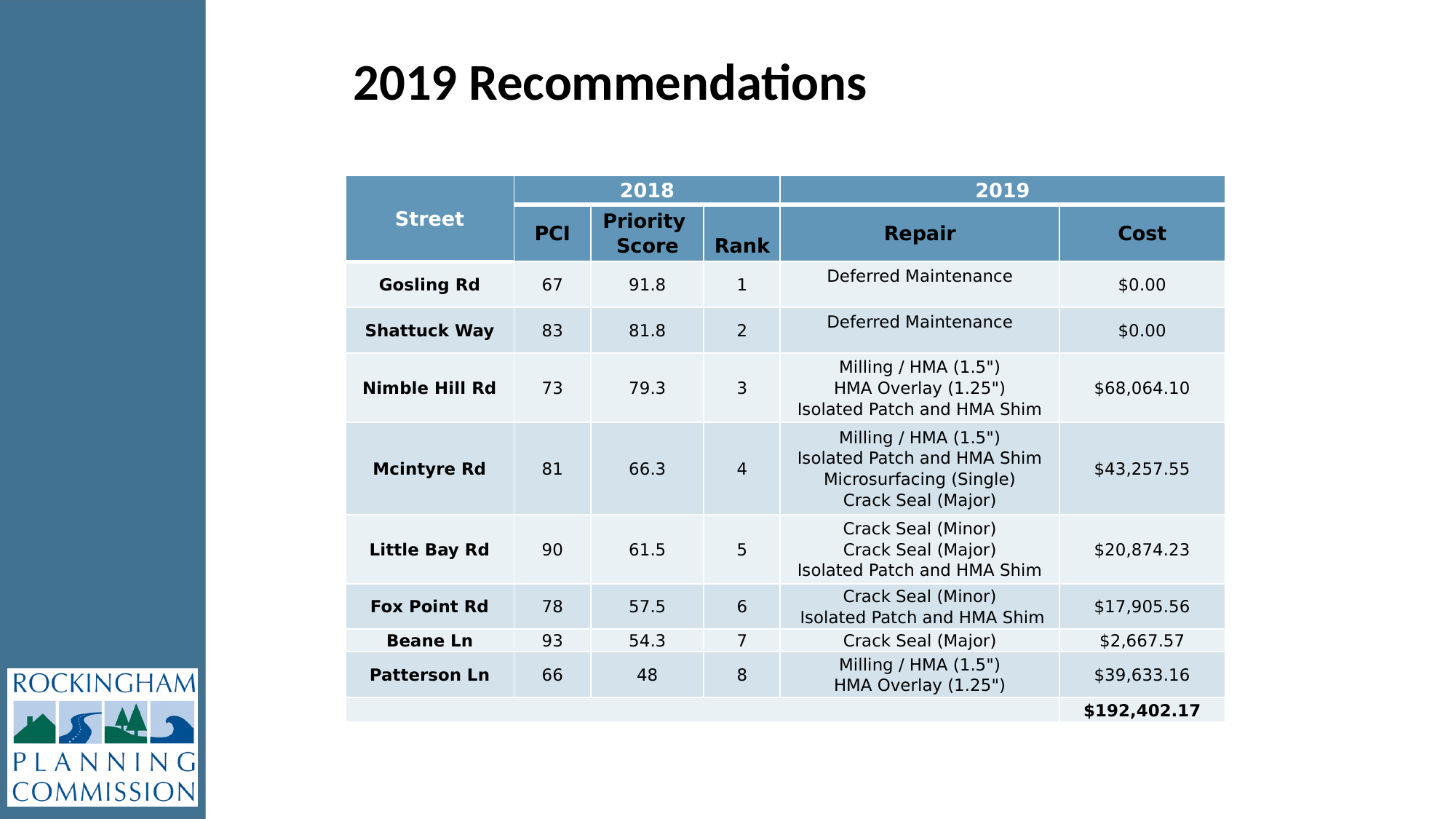

2019 Recommendations
| Street | 2018 |  |  | 2019 |  |
| --- | --- | --- | --- | --- | --- |
|  | PCI | Priority Score | Rank | Repair | Cost |
| Gosling Rd | 67 | 91.8 | 1 | Deferred Maintenance | $0.00 |
| Shattuck Way | 83 | 81.8 | 2 | Deferred Maintenance | $0.00 |
| Nimble Hill Rd | 73 | 79.3 | 3 | Milling / HMA (1.5") HMA Overlay (1.25") Isolated Patch and HMA Shim | $68,064.10 |
| Mcintyre Rd | 81 | 66.3 | 4 | Milling / HMA (1.5") Isolated Patch and HMA Shim Microsurfacing (Single) Crack Seal (Major) | $43,257.55 |
| Little Bay Rd | 90 | 61.5 | 5 | Crack Seal (Minor) Crack Seal (Major) Isolated Patch and HMA Shim | $20,874.23 |
| Fox Point Rd | 78 | 57.5 | 6 | Crack Seal (Minor) Isolated Patch and HMA Shim | $17,905.56 |
| Beane Ln | 93 | 54.3 | 7 | Crack Seal (Major) | $2,667.57 |
| Patterson Ln | 66 | 48 | 8 | Milling / HMA (1.5") HMA Overlay (1.25") | $39,633.16 |
|  |  |  |  |  | $192,402.17 |